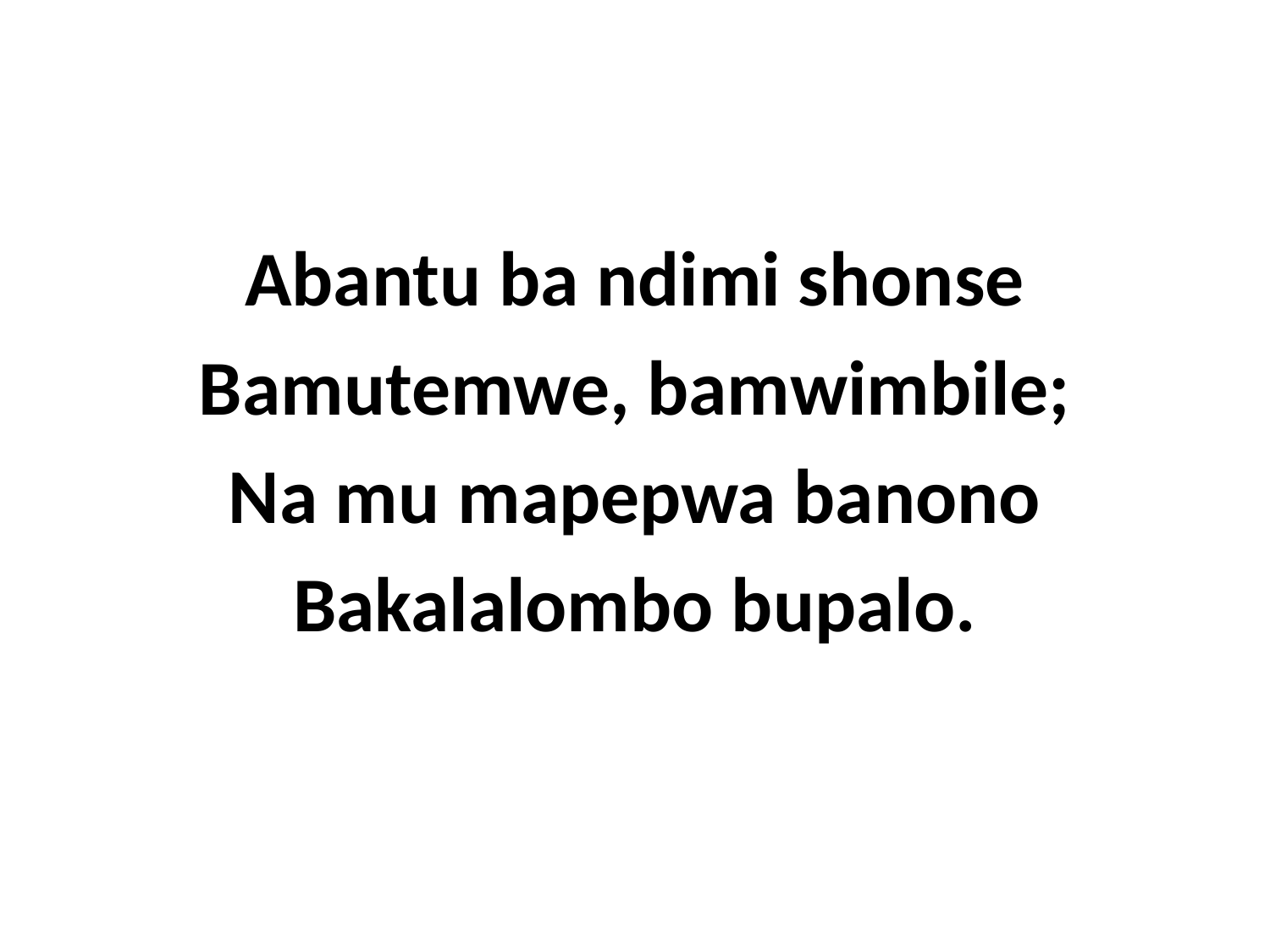

Abantu ba ndimi shonse
Bamutemwe, bamwimbile;
Na mu mapepwa banono
Bakalalombo bupalo.